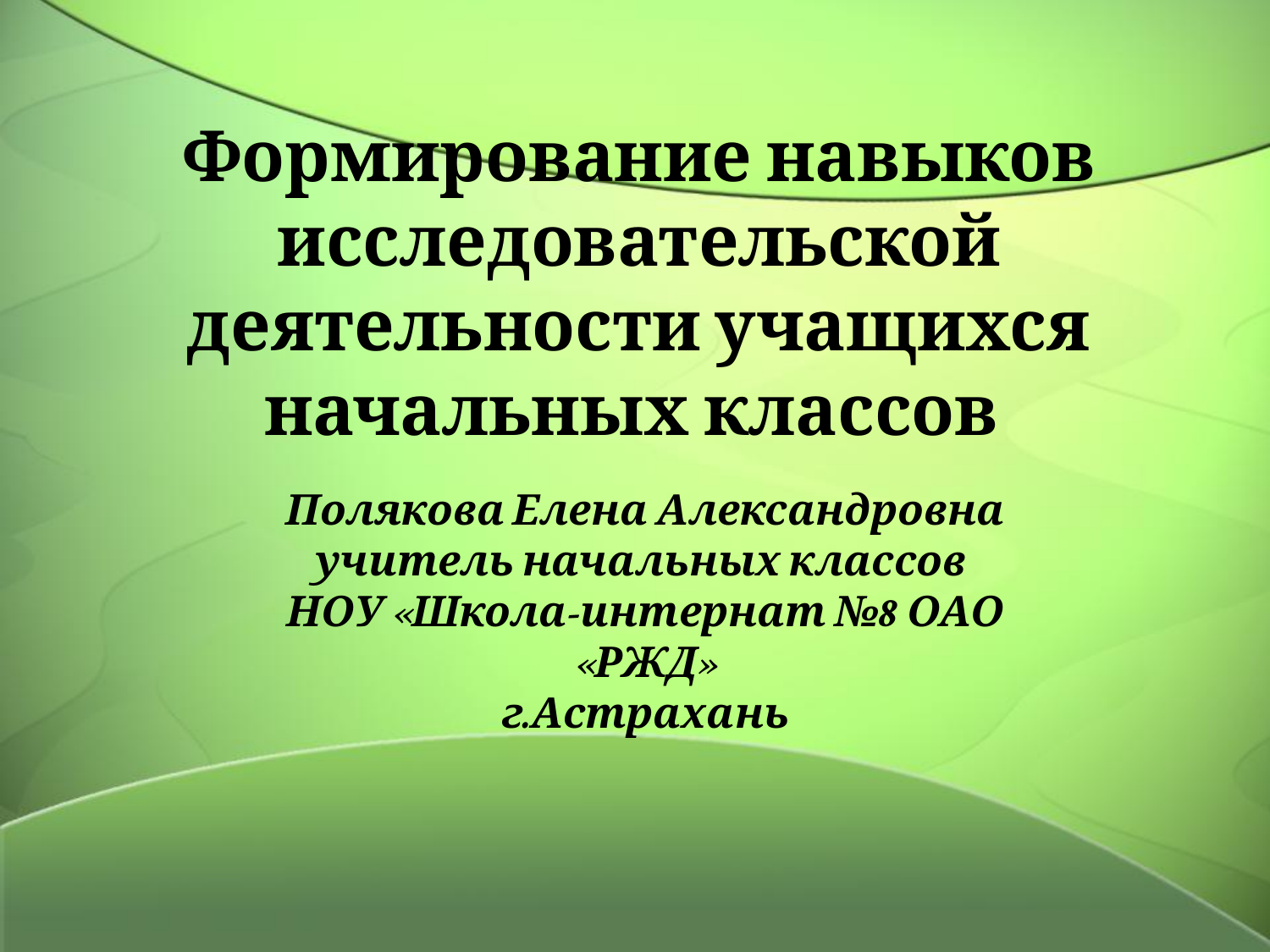

# Формирование навыков исследовательской деятельности учащихся начальных классов
Полякова Елена Александровна
учитель начальных классов
НОУ «Школа-интернат №8 ОАО «РЖД»
г.Астрахань